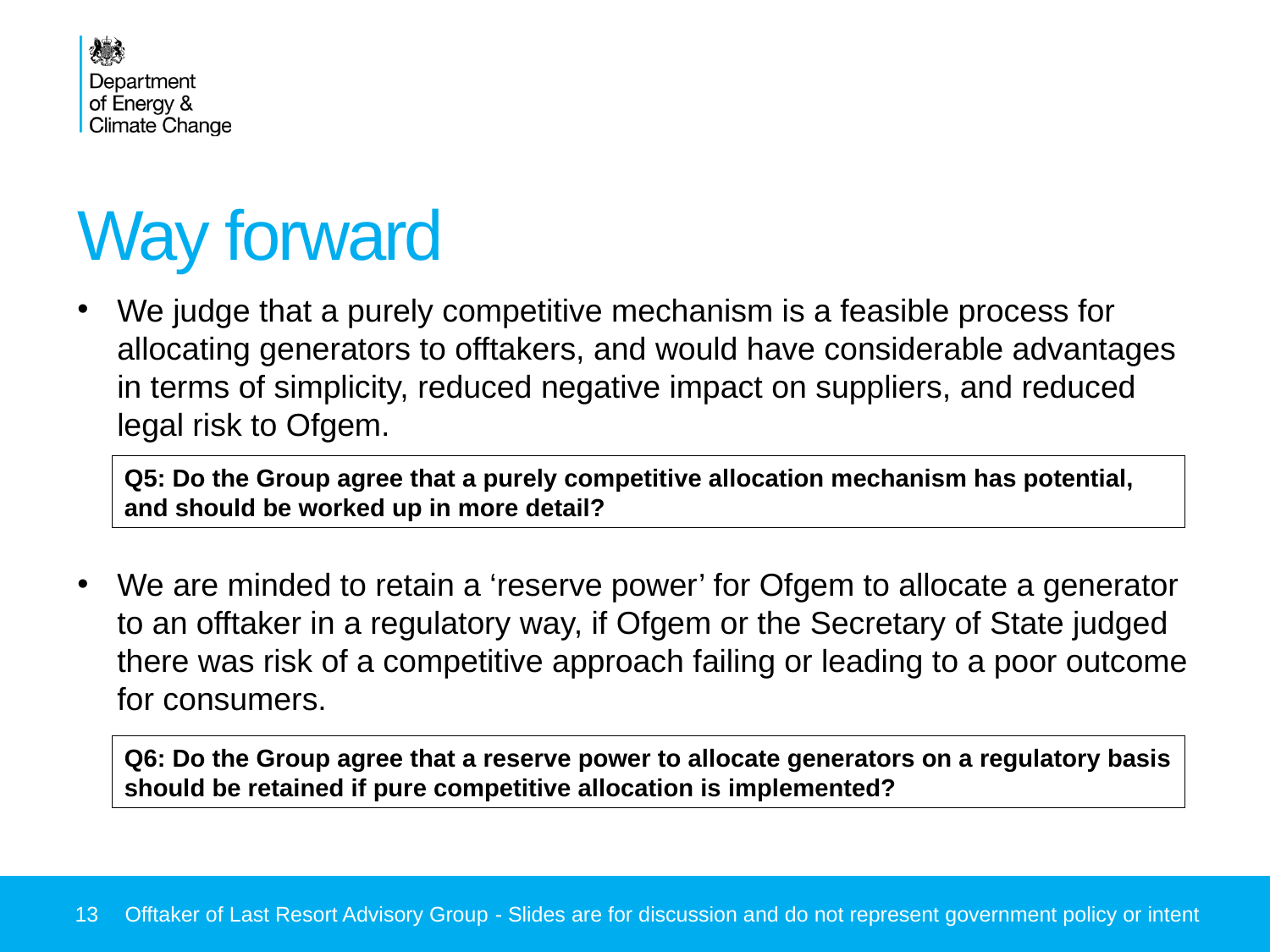

# Way forward
We judge that a purely competitive mechanism is a feasible process for allocating generators to offtakers, and would have considerable advantages in terms of simplicity, reduced negative impact on suppliers, and reduced legal risk to Ofgem.

We are minded to retain a ‘reserve power’ for Ofgem to allocate a generator to an offtaker in a regulatory way, if Ofgem or the Secretary of State judged there was risk of a competitive approach failing or leading to a poor outcome for consumers.
Q5: Do the Group agree that a purely competitive allocation mechanism has potential, and should be worked up in more detail?
Q6: Do the Group agree that a reserve power to allocate generators on a regulatory basis should be retained if pure competitive allocation is implemented?
13
Offtaker of Last Resort Advisory Group - Slides are for discussion and do not represent government policy or intent